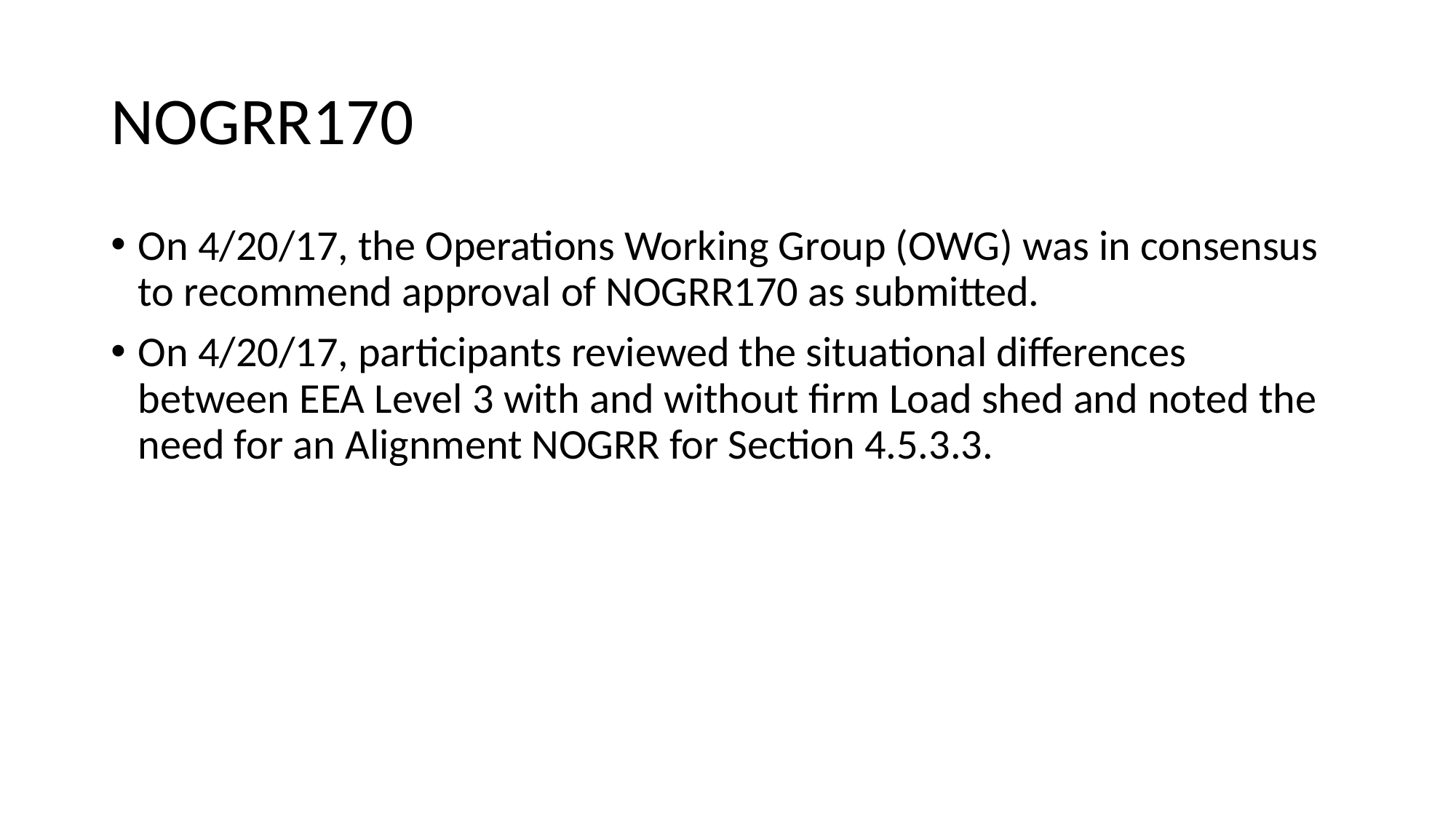

# NOGRR170
On 4/20/17, the Operations Working Group (OWG) was in consensus to recommend approval of NOGRR170 as submitted.
On 4/20/17, participants reviewed the situational differences between EEA Level 3 with and without firm Load shed and noted the need for an Alignment NOGRR for Section 4.5.3.3.